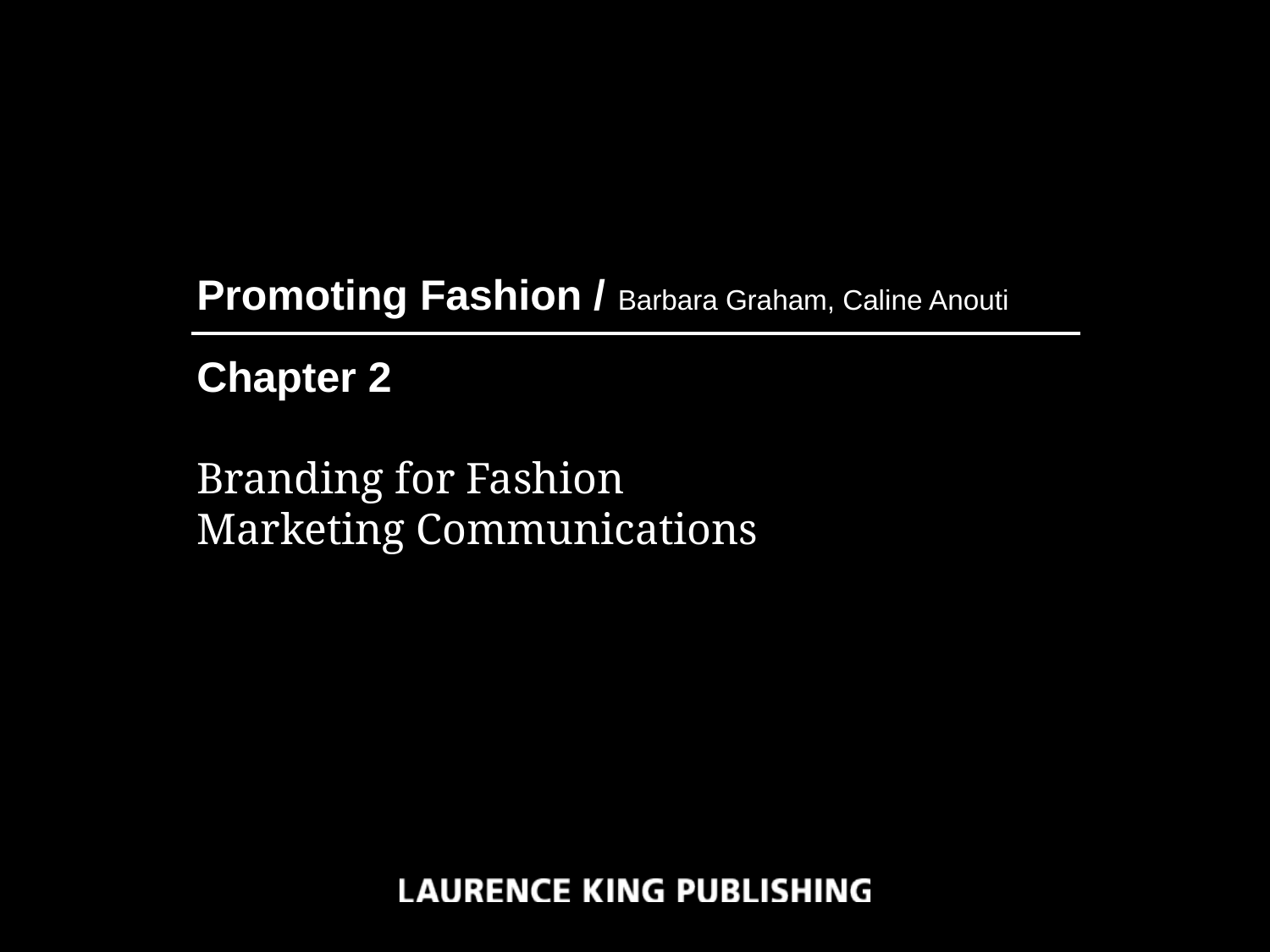

Promoting Fashion / Barbara Graham, Caline Anouti
Chapter 2

Branding for Fashion
Marketing Communications